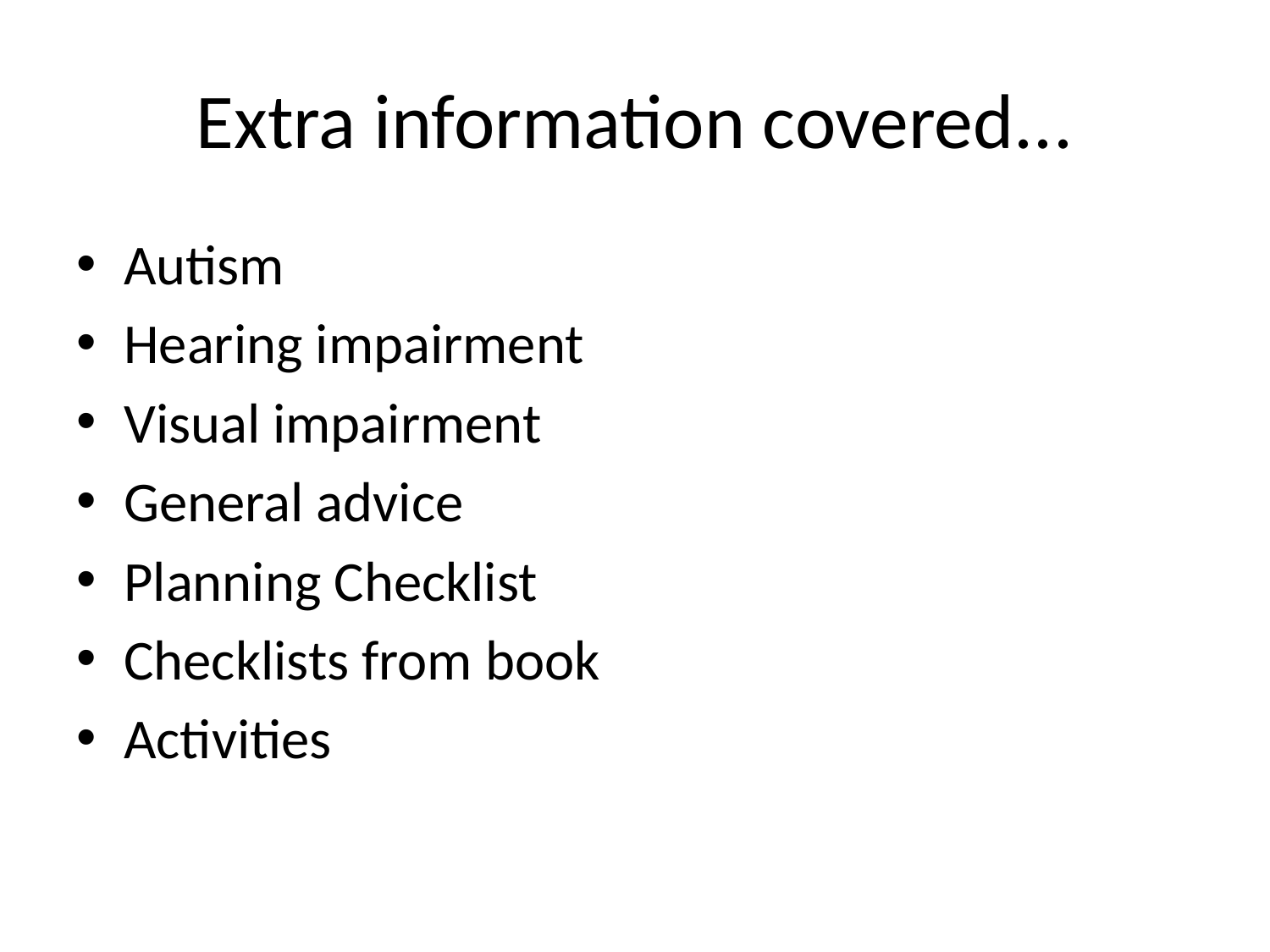

# Extra information covered...
Autism
Hearing impairment
Visual impairment
General advice
Planning Checklist
Checklists from book
Activities